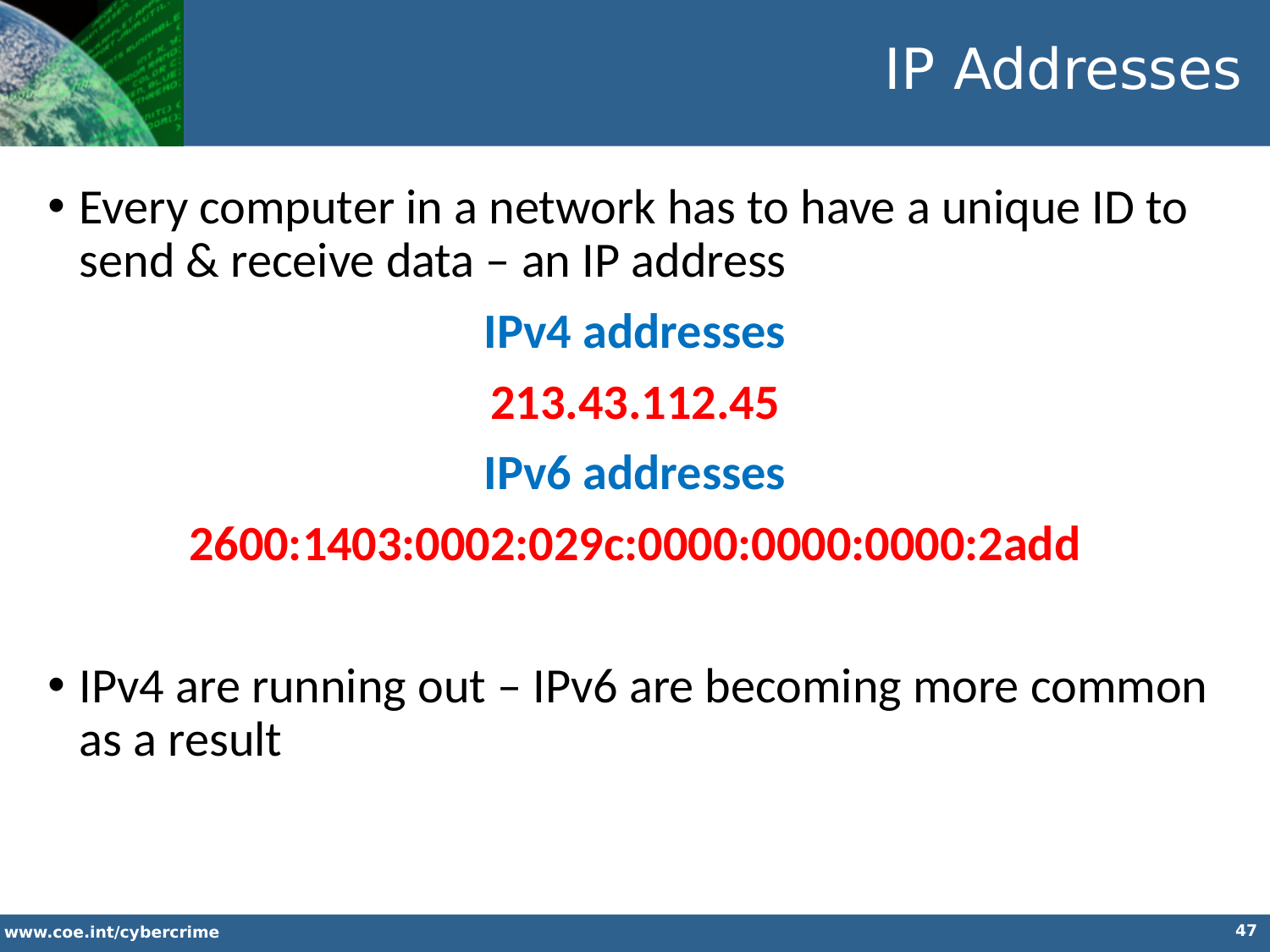

IP Addresses
Every computer in a network has to have a unique ID to send & receive data – an IP address
IPv4 addresses
213.43.112.45
IPv6 addresses
2600:1403:0002:029c:0000:0000:0000:2add

IPv4 are running out – IPv6 are becoming more common as a result